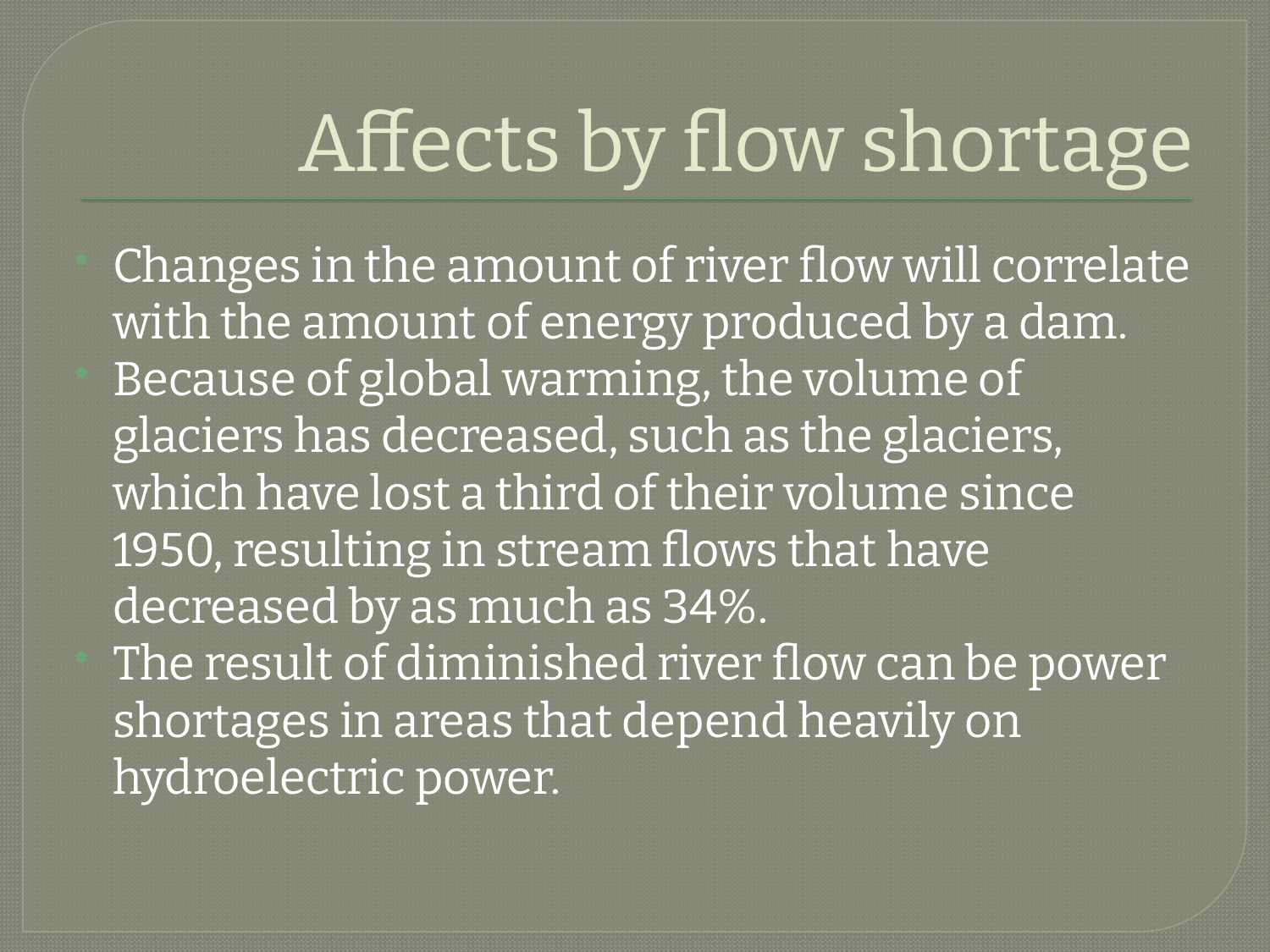

# Affects by flow shortage
Changes in the amount of river flow will correlate with the amount of energy produced by a dam.
Because of global warming, the volume of glaciers has decreased, such as the glaciers, which have lost a third of their volume since 1950, resulting in stream flows that have decreased by as much as 34%.
The result of diminished river flow can be power shortages in areas that depend heavily on hydroelectric power.